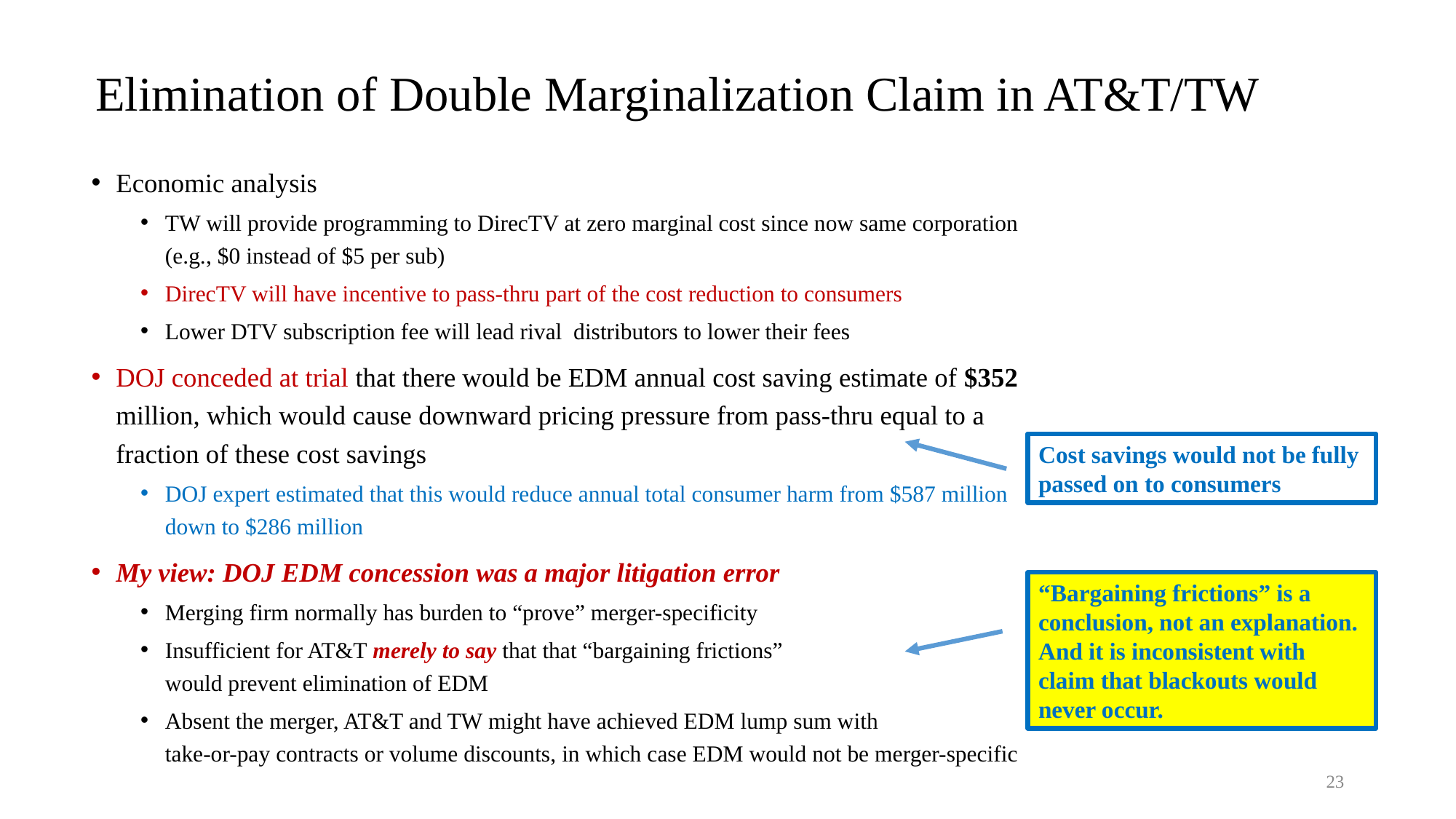

# Elimination of Double Marginalization Claim in AT&T/TW
Economic analysis
TW will provide programming to DirecTV at zero marginal cost since now same corporation  (e.g., $0 instead of $5 per sub)
DirecTV will have incentive to pass-thru part of the cost reduction to consumers
Lower DTV subscription fee will lead rival  distributors to lower their fees
DOJ conceded at trial that there would be EDM annual cost saving estimate of $352 million, which would cause downward pricing pressure from pass-thru equal to a fraction of these cost savings
DOJ expert estimated that this would reduce annual total consumer harm from $587 million down to $286 million
My view: DOJ EDM concession was a major litigation error
Merging firm normally has burden to “prove” merger-specificity
Insufficient for AT&T merely to say that that “bargaining frictions”
would prevent elimination of EDM
Absent the merger, AT&T and TW might have achieved EDM lump sum with
take-or-pay contracts or volume discounts, in which case EDM would not be merger-specific
Cost savings would not be fully passed on to consumers
“Bargaining frictions” is a conclusion, not an explanation.  And it is inconsistent with claim that blackouts would never occur.
23